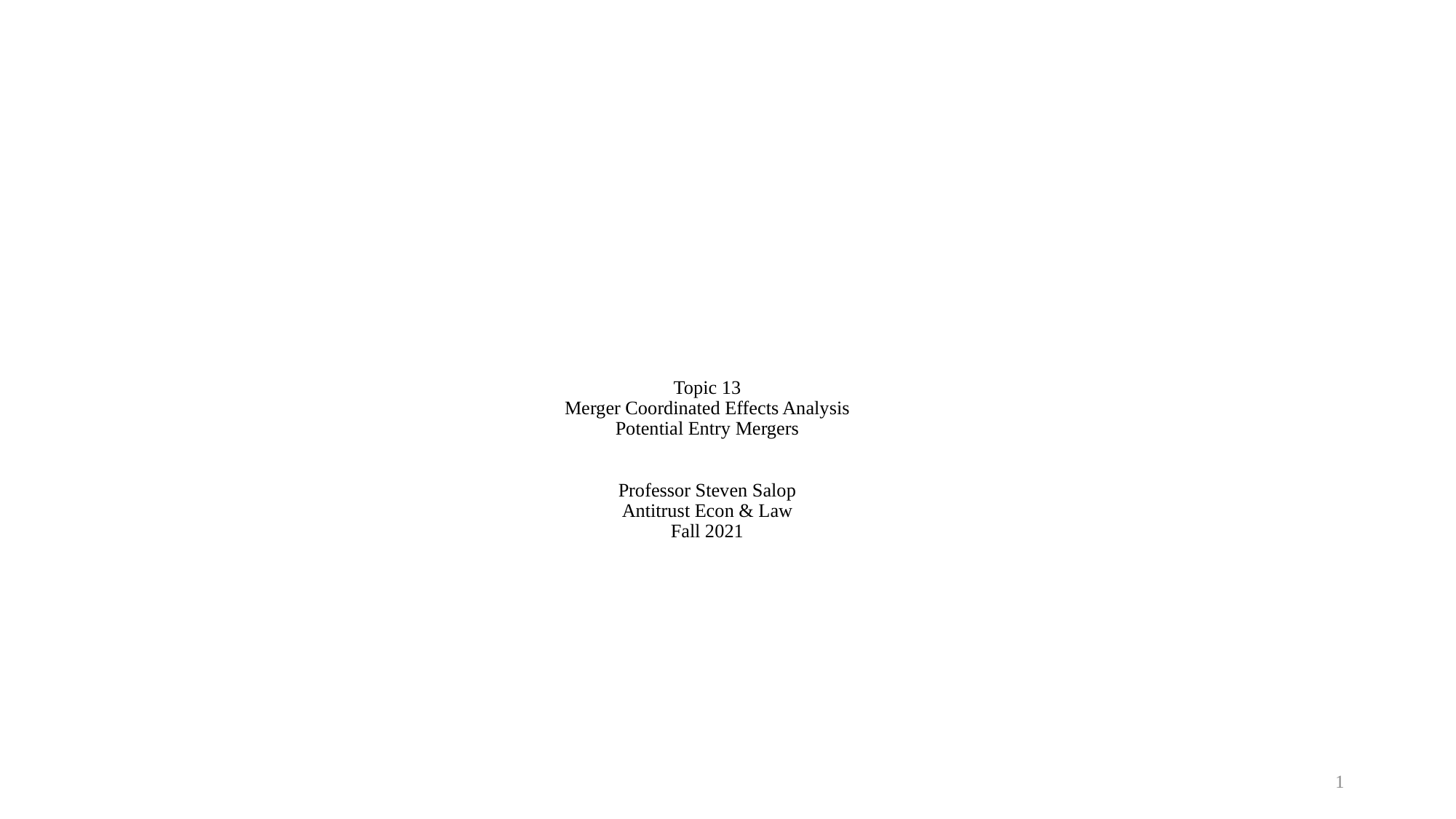

# Topic 13 Merger Coordinated Effects Analysis Potential Entry Mergers Professor Steven Salop Antitrust Econ & Law Fall 2021

1